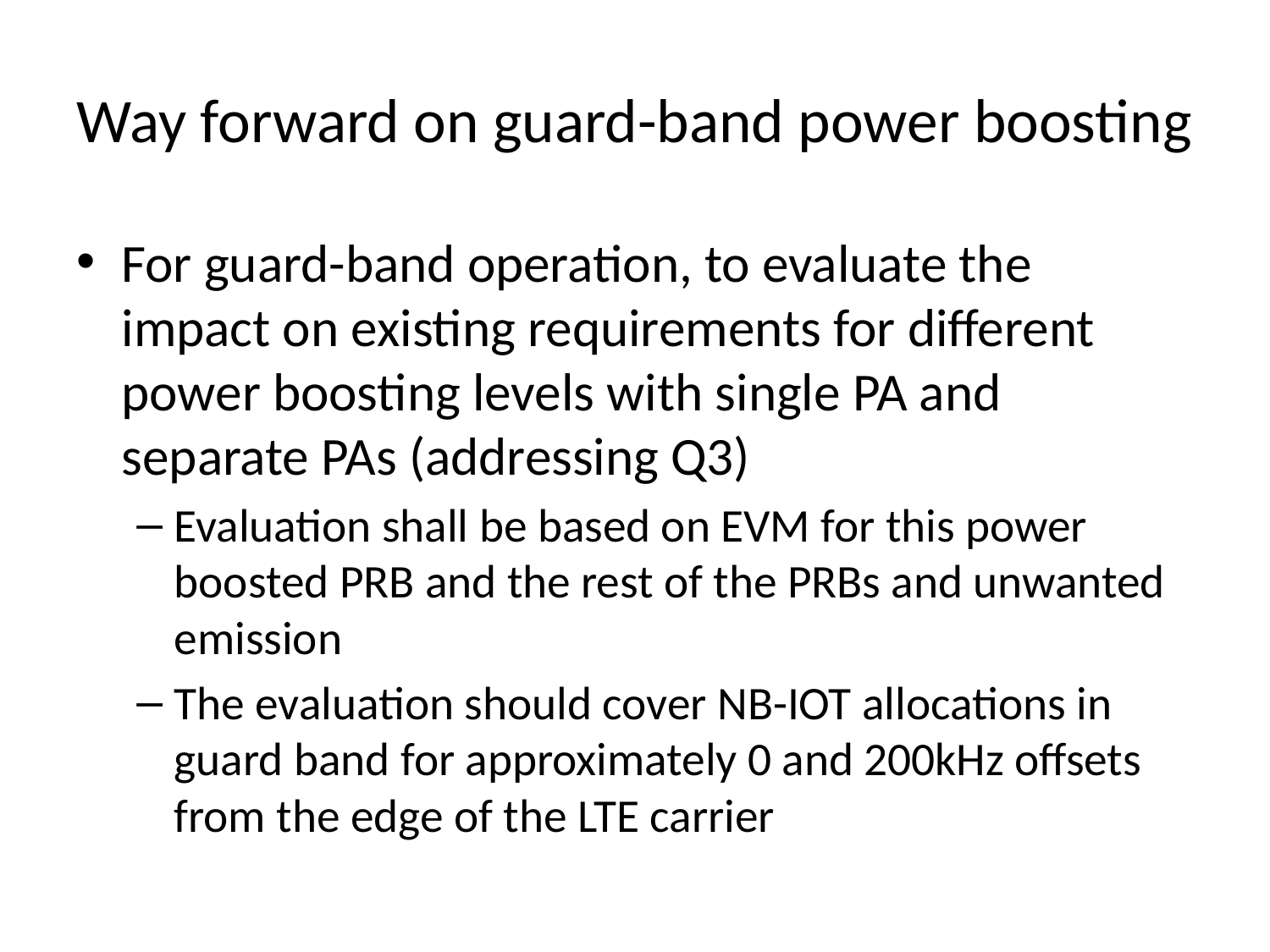

# Way forward on guard-band power boosting
For guard-band operation, to evaluate the impact on existing requirements for different power boosting levels with single PA and separate PAs (addressing Q3)
Evaluation shall be based on EVM for this power boosted PRB and the rest of the PRBs and unwanted emission
The evaluation should cover NB-IOT allocations in guard band for approximately 0 and 200kHz offsets from the edge of the LTE carrier